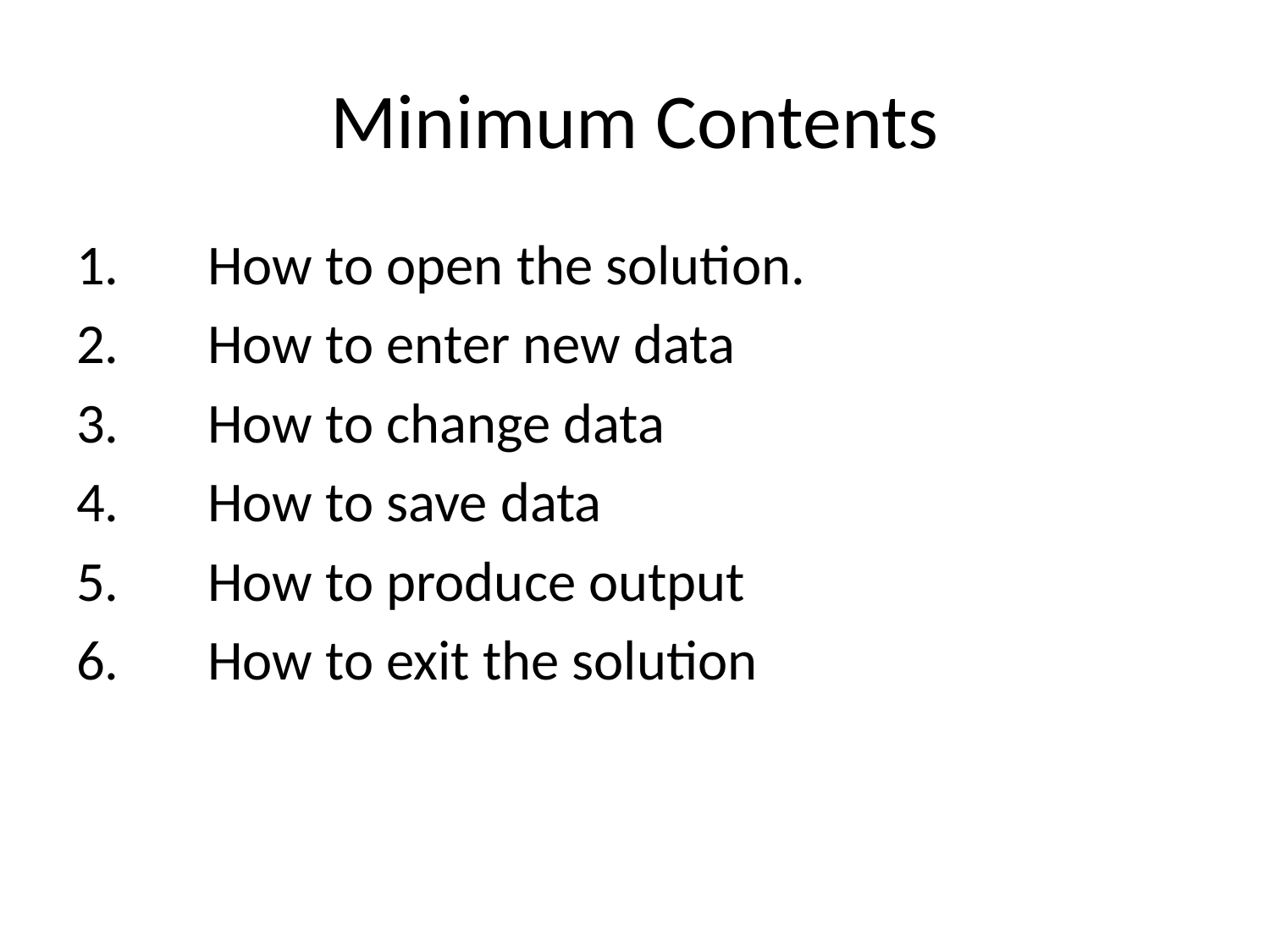

# Minimum Contents
1.       How to open the solution.
2.       How to enter new data
3.       How to change data
4.       How to save data
5.       How to produce output
6.       How to exit the solution